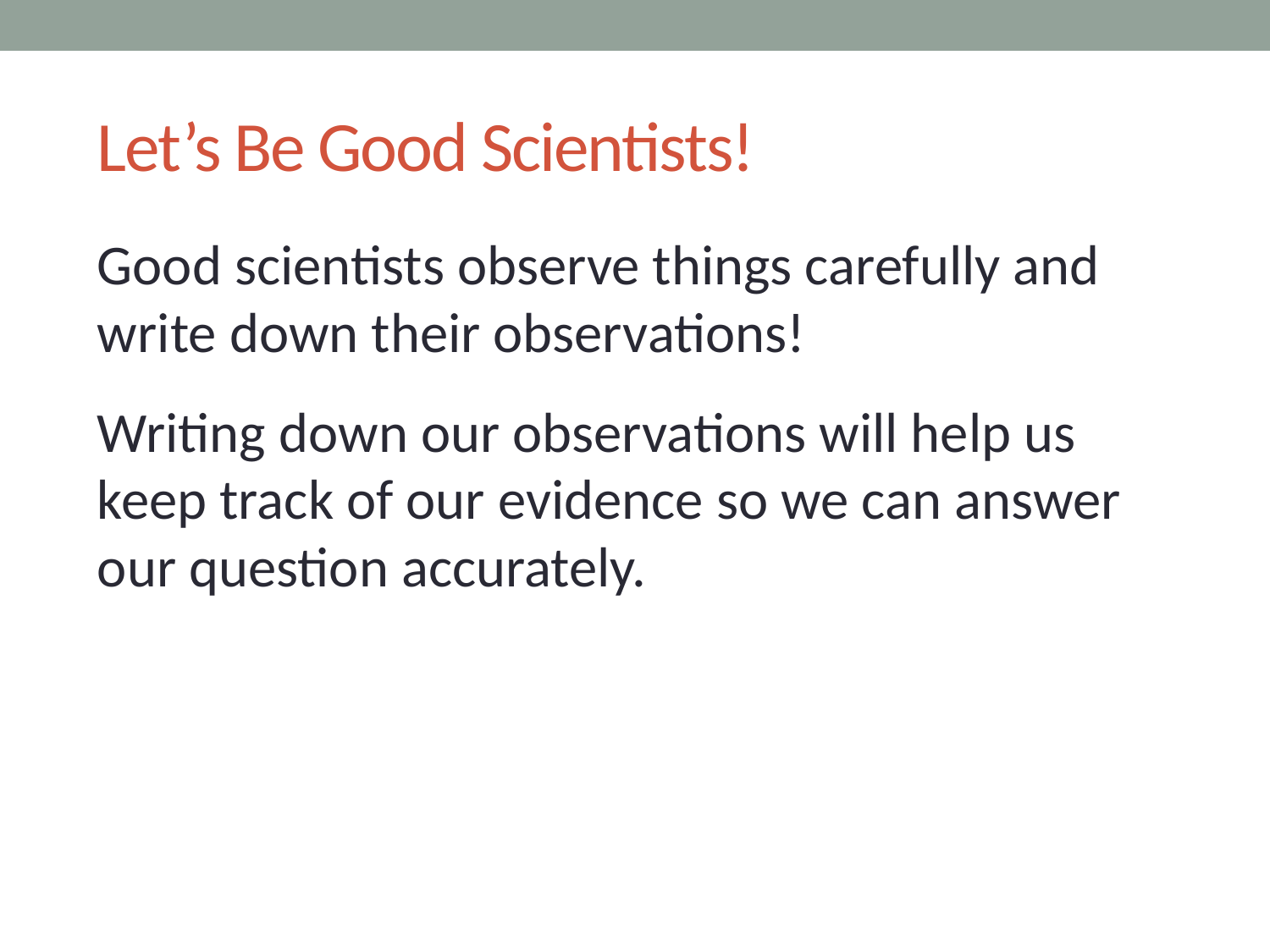

# Let’s Be Good Scientists!
Good scientists observe things carefully and write down their observations!
Writing down our observations will help us keep track of our evidence so we can answer our question accurately.